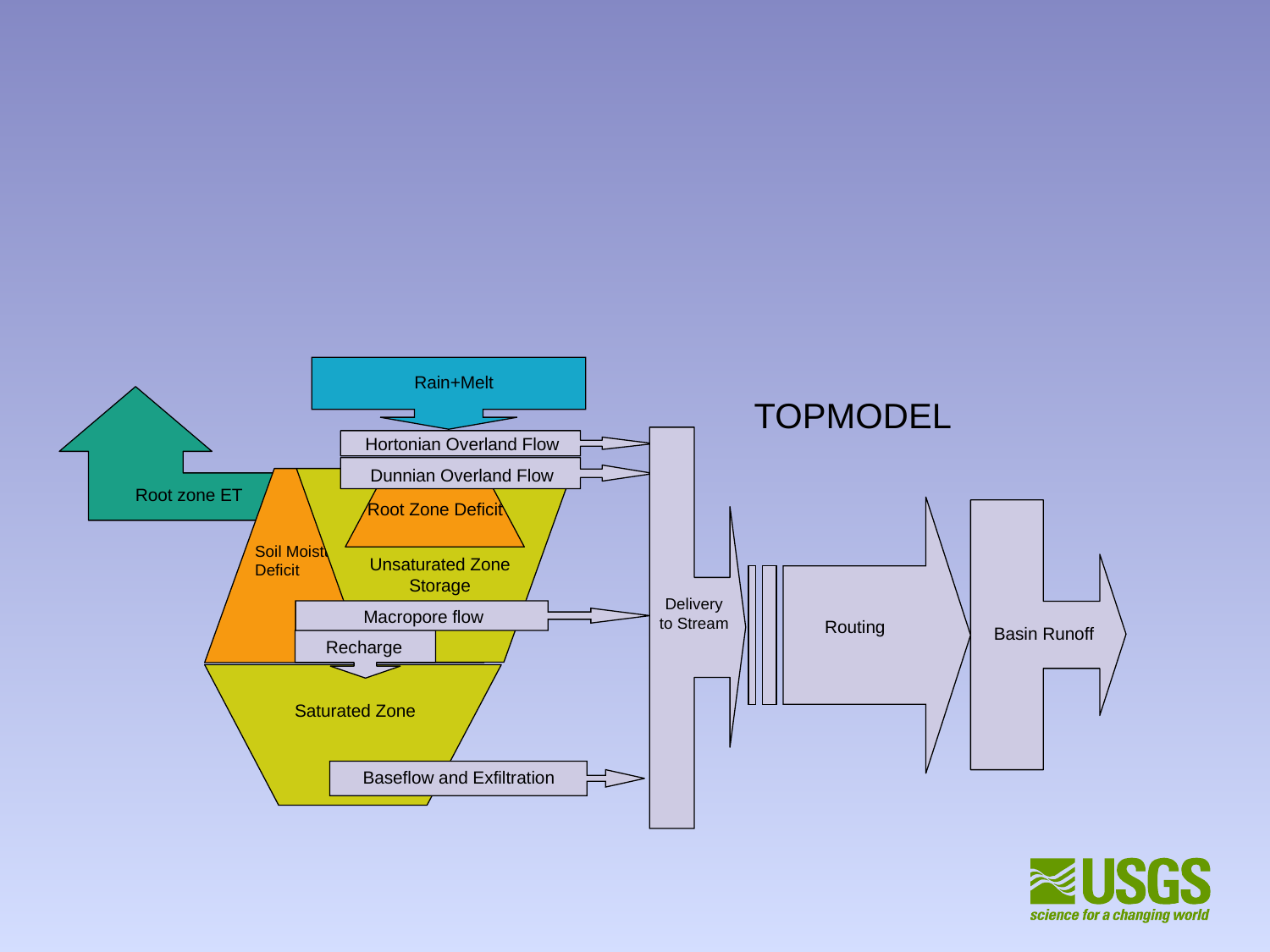

Rain+Melt

Root zone ET
Hortonian Overland Flow

Delivery to Stream

Dunnian Overland Flow

Root Zone Deficit

Soil Moisture Deficit

Unsaturated Zone Storage

Routing

Basin Runoff

Macropore flow
Recharge

Saturated Zone
Baseflow and Exfiltration

TOPMODEL